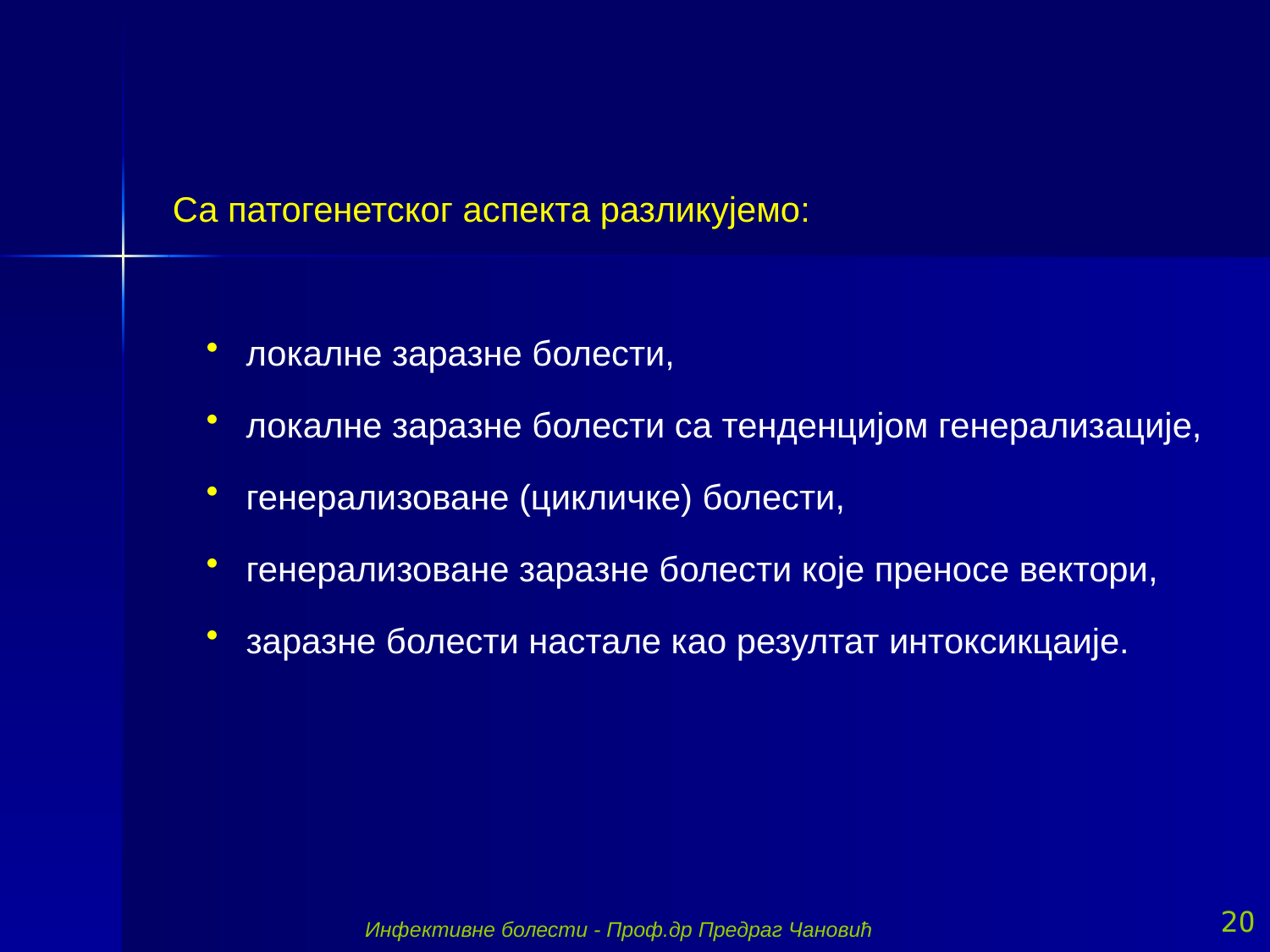

Са патогенетског аспекта разликујемо:

 локалне заразне болести,
 локалне заразне болести са тенденцијом генерализације,
 генерализоване (цикличке) болести,
 генерализоване заразне болести које преносе вектори,
 заразне болести настале као резултат интоксикцаије.
20
Инфективне болести - Проф.др Предраг Чановић